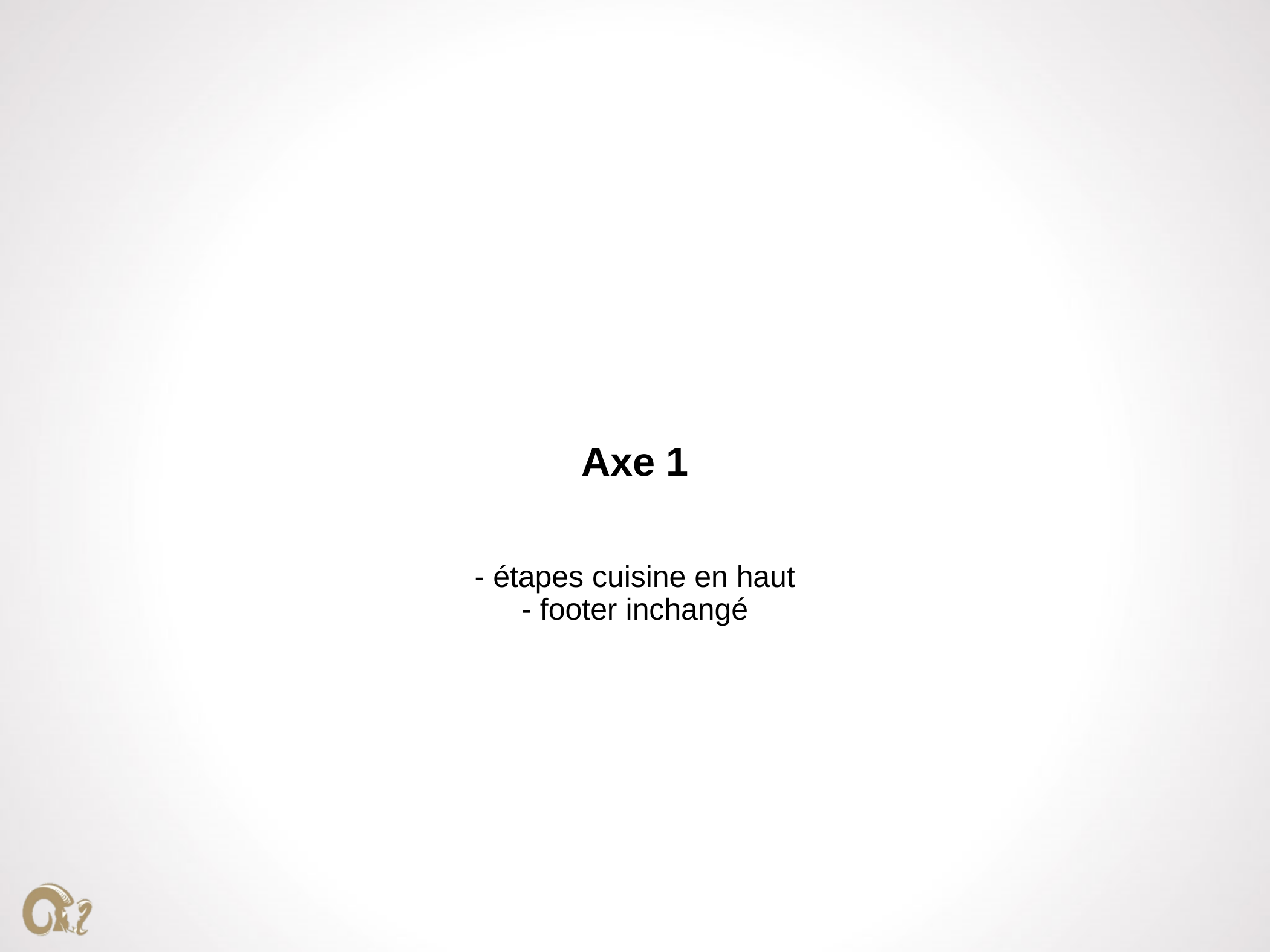

# Axe 1 - étapes cuisine en haut - footer inchangé